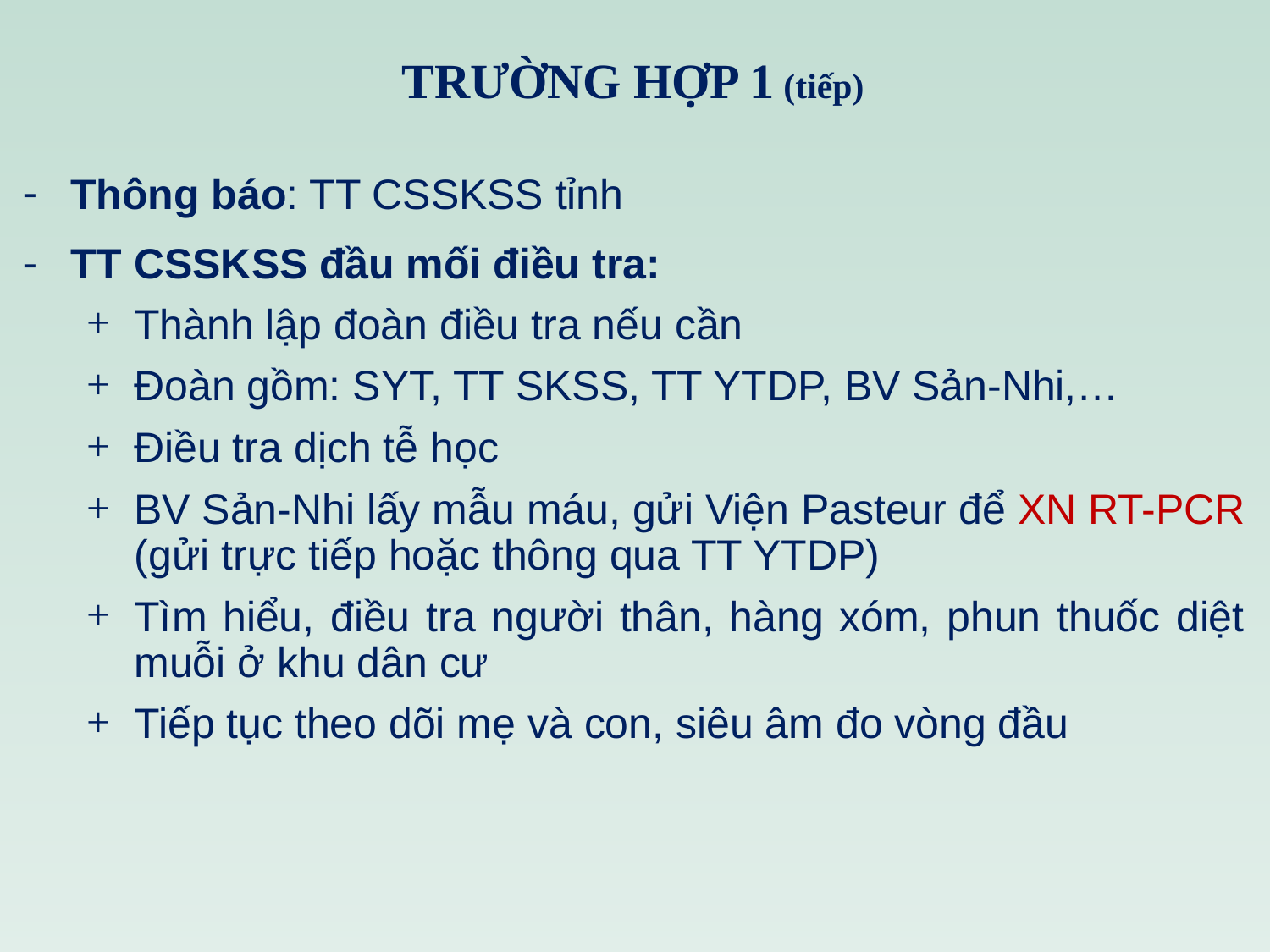

# TRƯỜNG HỢP 1 (tiếp)
Thông báo: TT CSSKSS tỉnh
TT CSSKSS đầu mối điều tra:
Thành lập đoàn điều tra nếu cần
Đoàn gồm: SYT, TT SKSS, TT YTDP, BV Sản-Nhi,…
Điều tra dịch tễ học
BV Sản-Nhi lấy mẫu máu, gửi Viện Pasteur để XN RT-PCR (gửi trực tiếp hoặc thông qua TT YTDP)
Tìm hiểu, điều tra người thân, hàng xóm, phun thuốc diệt muỗi ở khu dân cư
Tiếp tục theo dõi mẹ và con, siêu âm đo vòng đầu